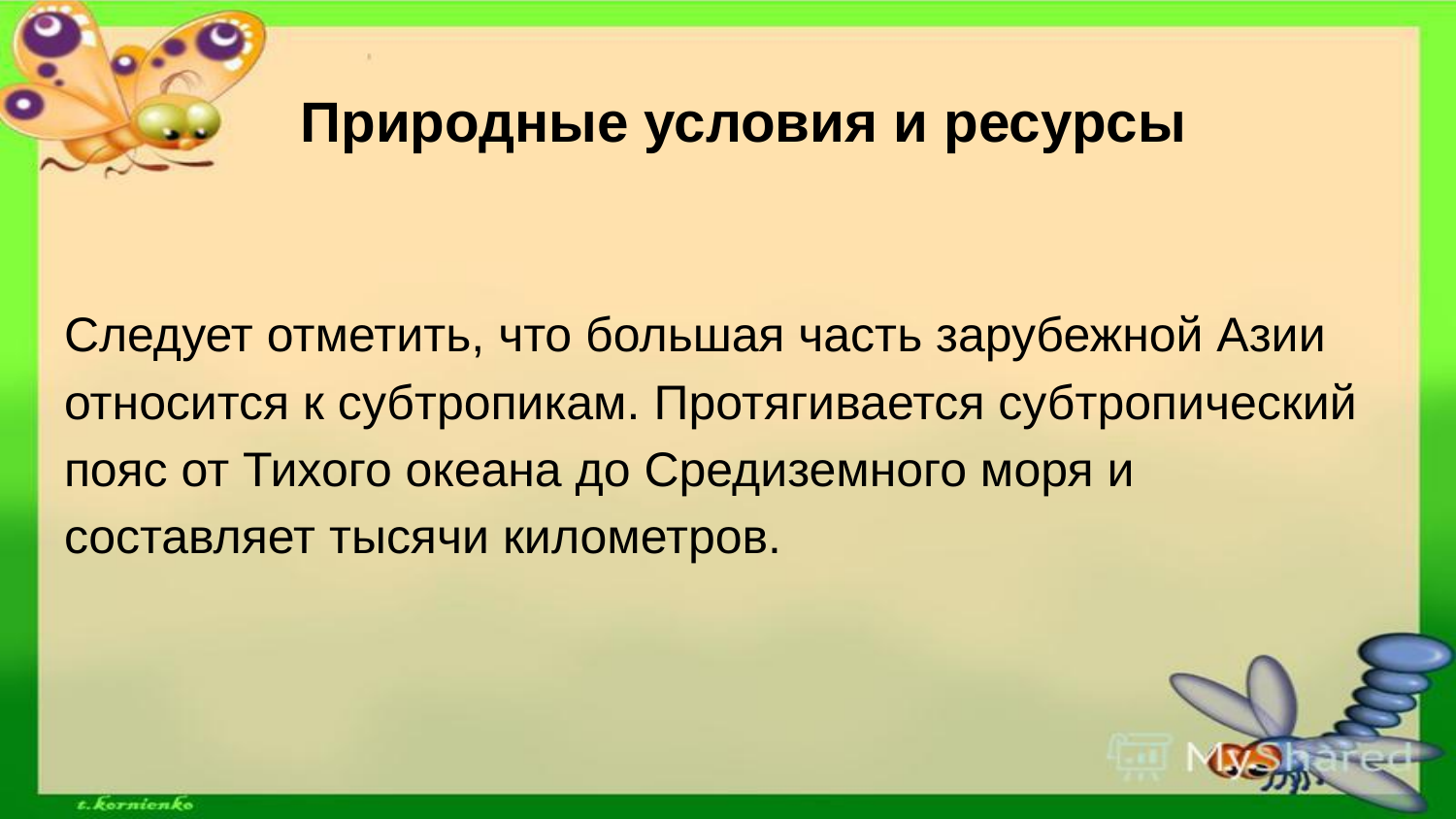

# Природные условия и ресурсы

Следует отметить, что большая часть зарубежной Азии относится к субтропикам. Протягивается субтропический пояс от Тихого океана до Средиземного моря и составляет тысячи километров.